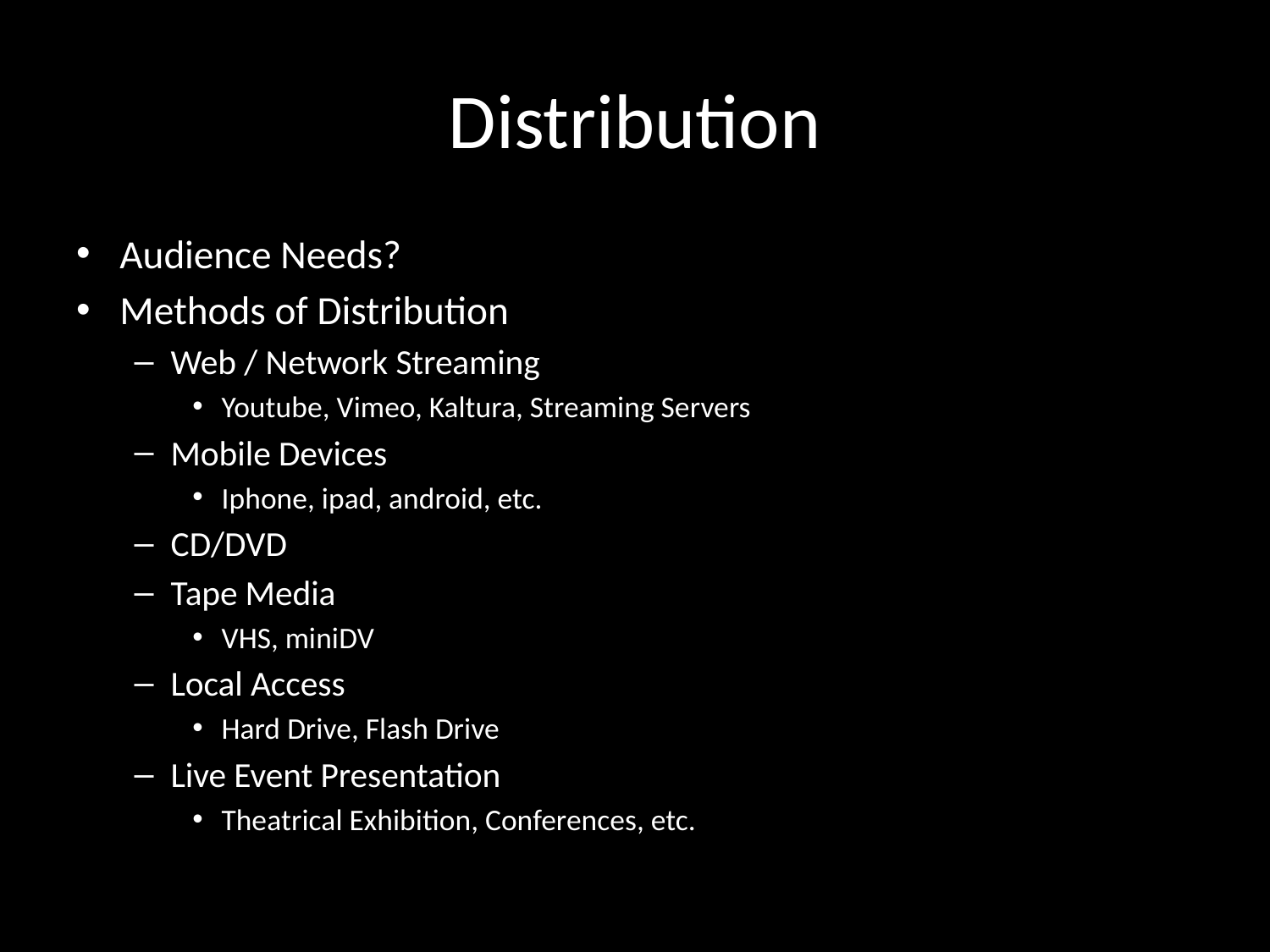

# Distribution
Audience Needs?
Methods of Distribution
Web / Network Streaming
Youtube, Vimeo, Kaltura, Streaming Servers
Mobile Devices
Iphone, ipad, android, etc.
CD/DVD
Tape Media
VHS, miniDV
Local Access
Hard Drive, Flash Drive
Live Event Presentation
Theatrical Exhibition, Conferences, etc.